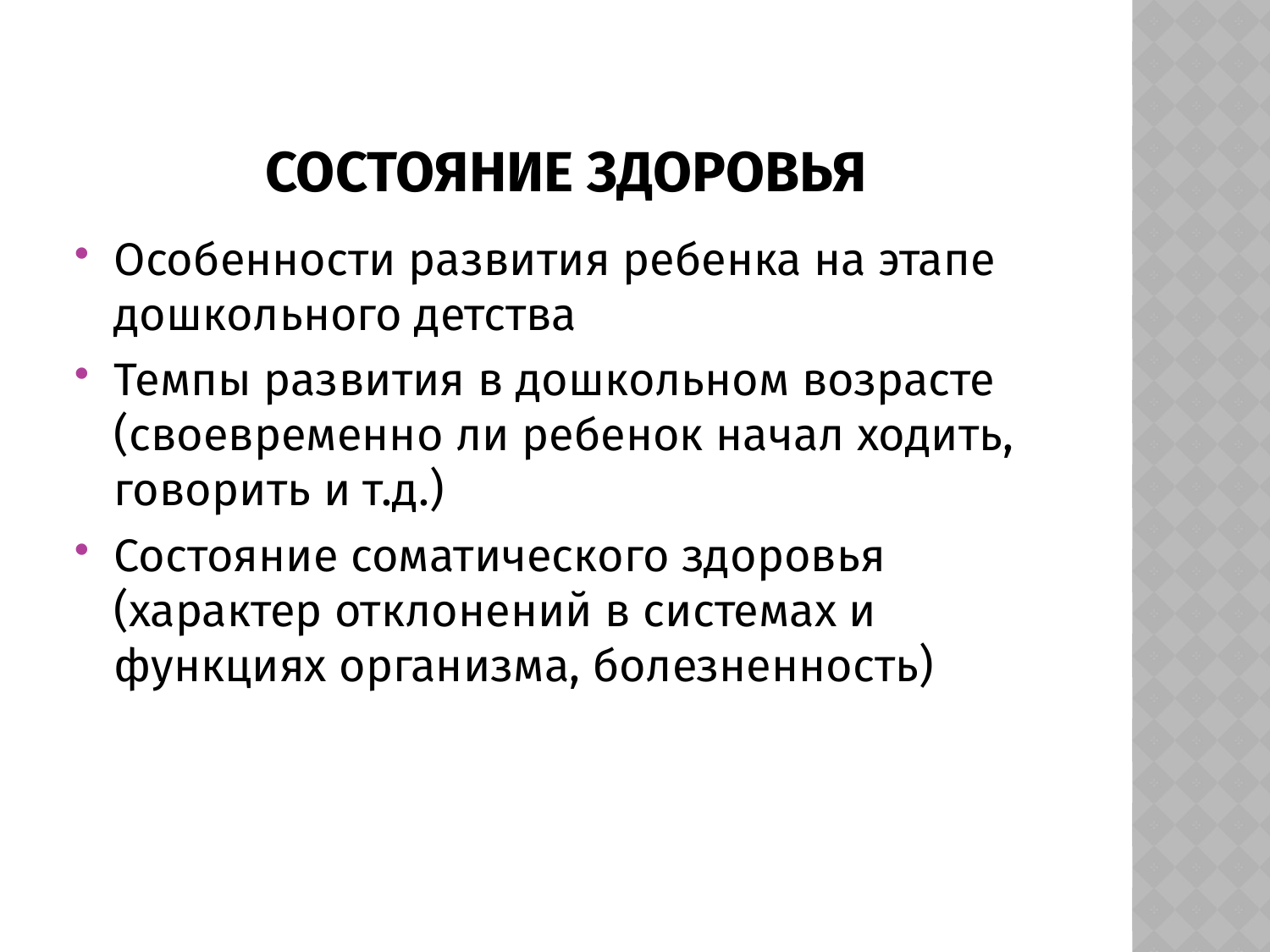

# Состояние здоровья
Особенности развития ребенка на этапе дошкольного детства
Темпы развития в дошкольном возрасте (своевременно ли ребенок начал ходить, говорить и т.д.)
Состояние соматического здоровья (характер отклонений в системах и функциях организма, болезненность)